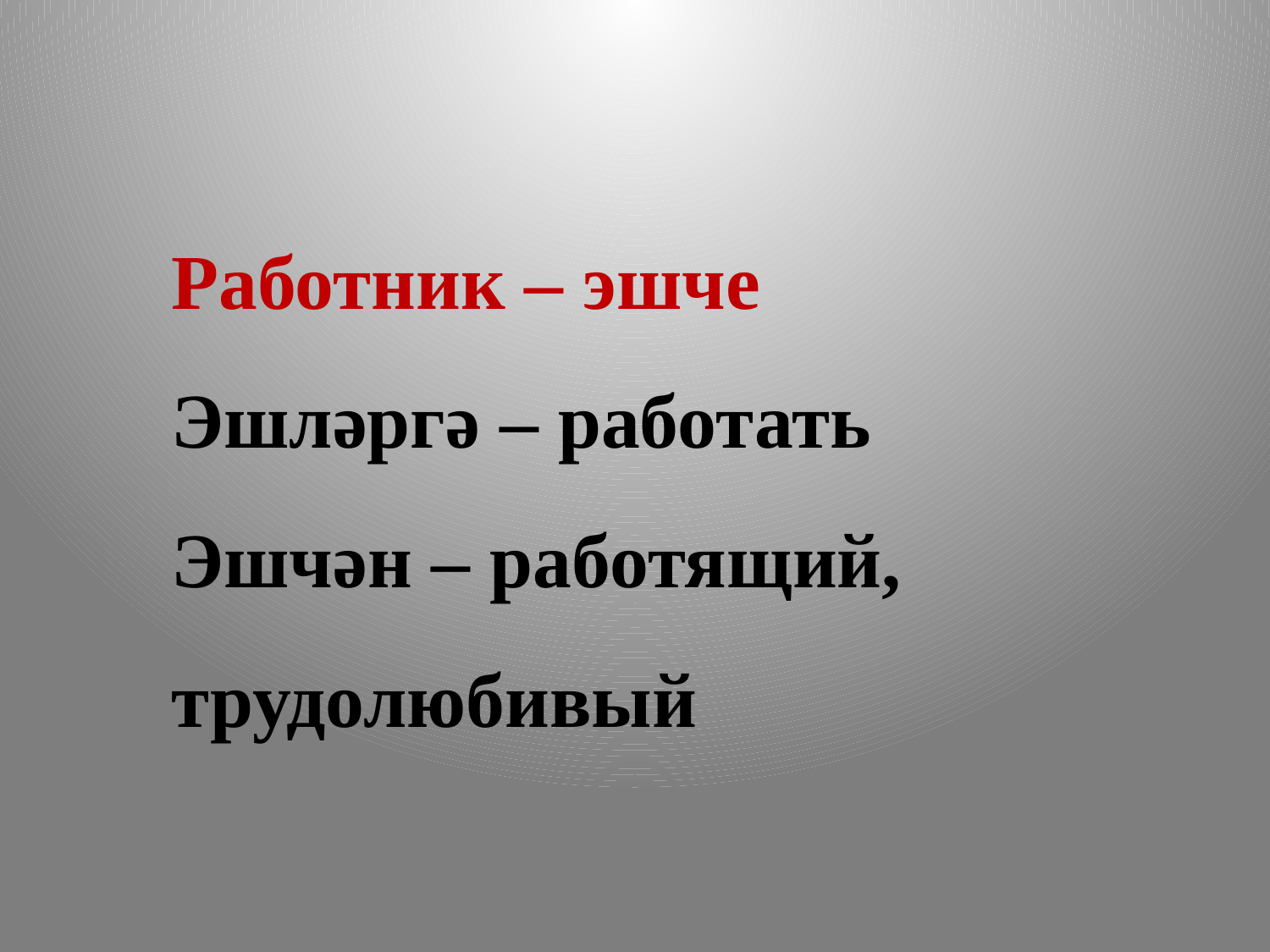

Работник – эшче
Эшләргә – работать
Эшчән – работящий, трудолюбивый